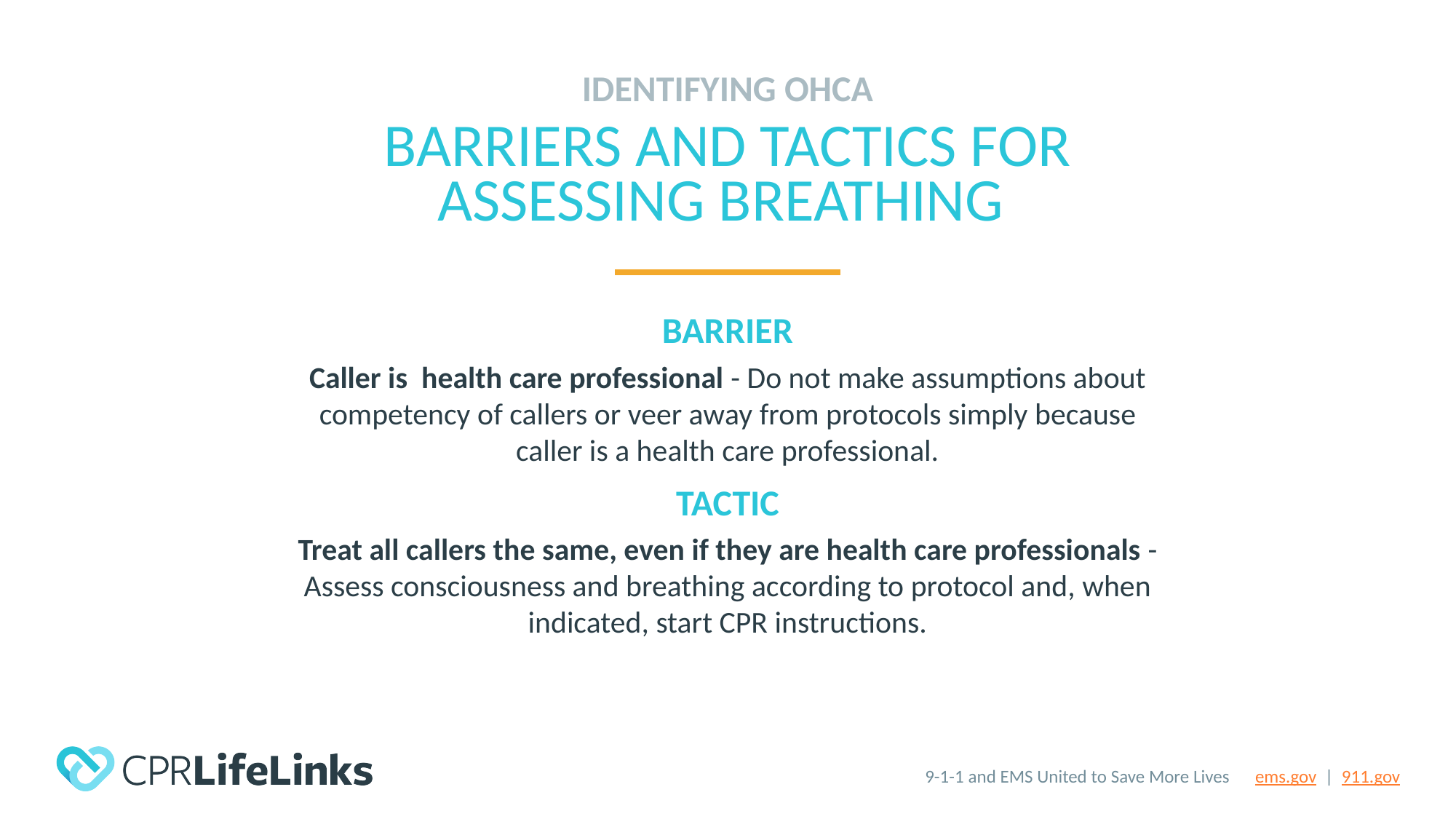

IDENTIFYING OHCA
BARRIERS AND TACTICS FOR ASSESSING BREATHING
BARRIER
Caller is  health care professional - Do not make assumptions about competency of callers or veer away from protocols simply because caller is a health care professional.
TACTIC
Treat all callers the same, even if they are health care professionals - Assess consciousness and breathing according to protocol and, when indicated, start CPR instructions.